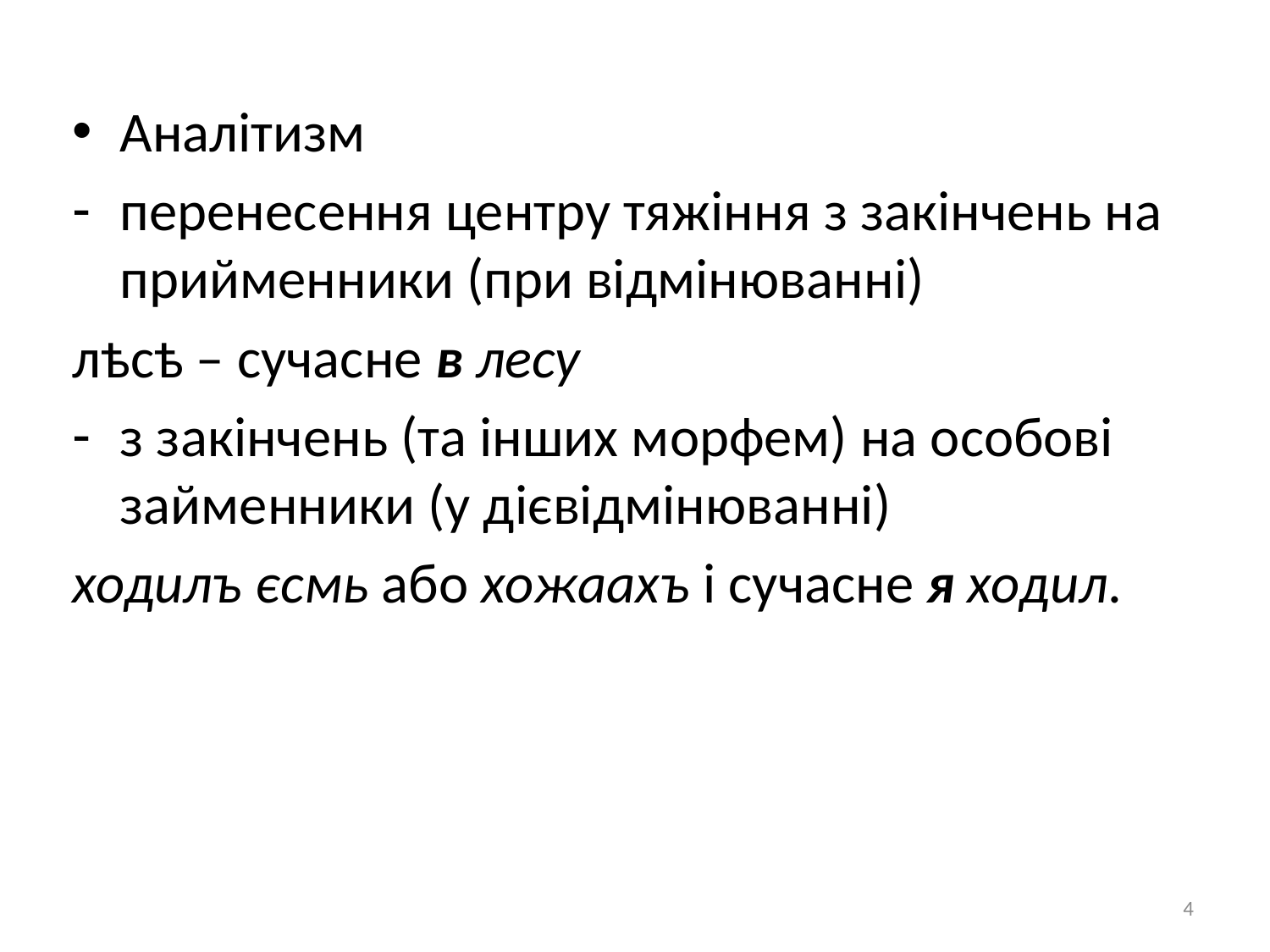

Аналітизм
перенесення центру тяжіння з закінчень на прийменники (при відмінюванні)
лѣсѣ – сучасне в лесу
з закінчень (та інших морфем) на особові займенники (у дієвідмінюванні)
ходилъ єсмь або хожаахъ і сучасне я ходил.
4